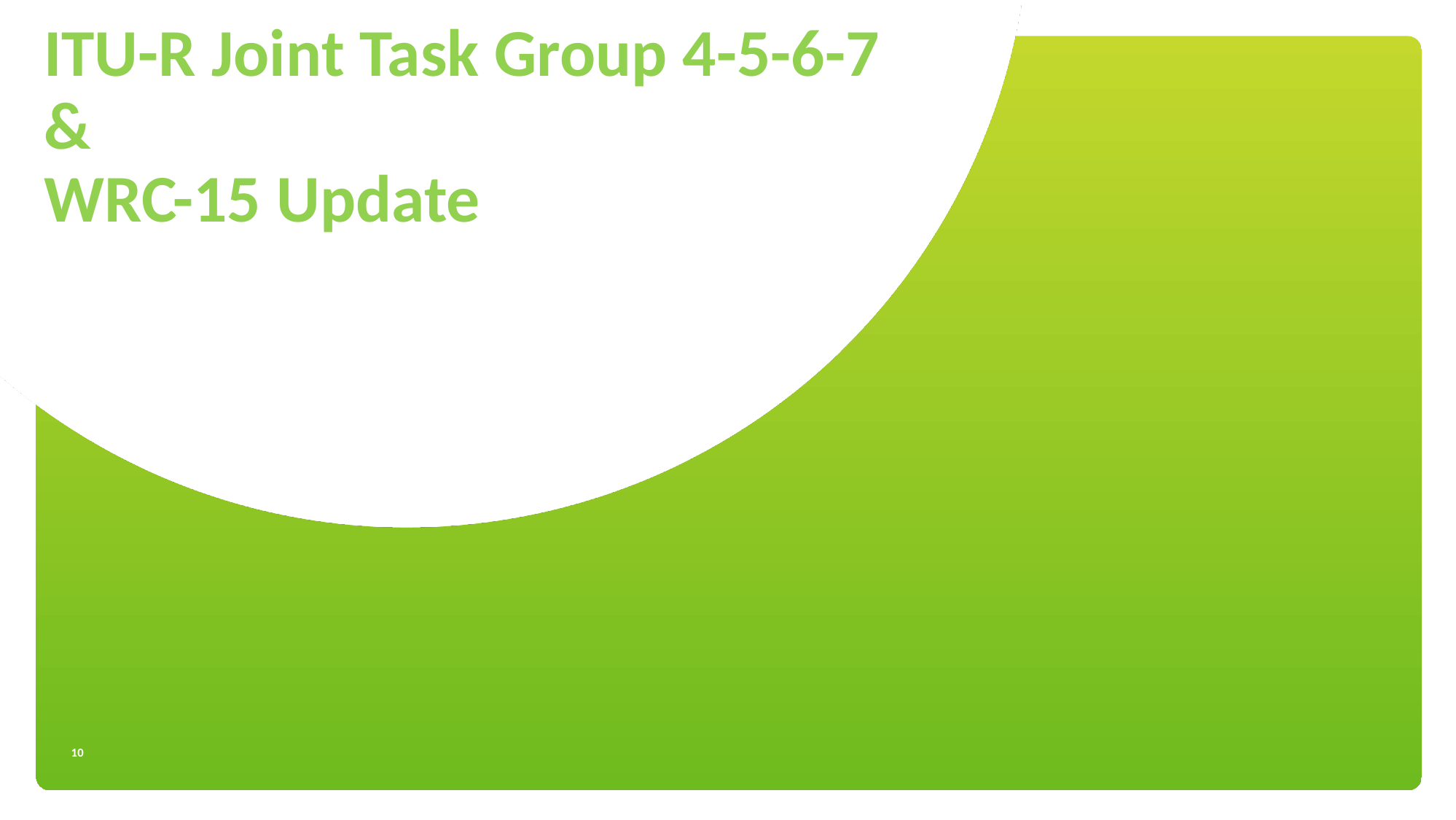

# ITU-R Joint Task Group 4-5-6-7 & WRC-15 Update
10